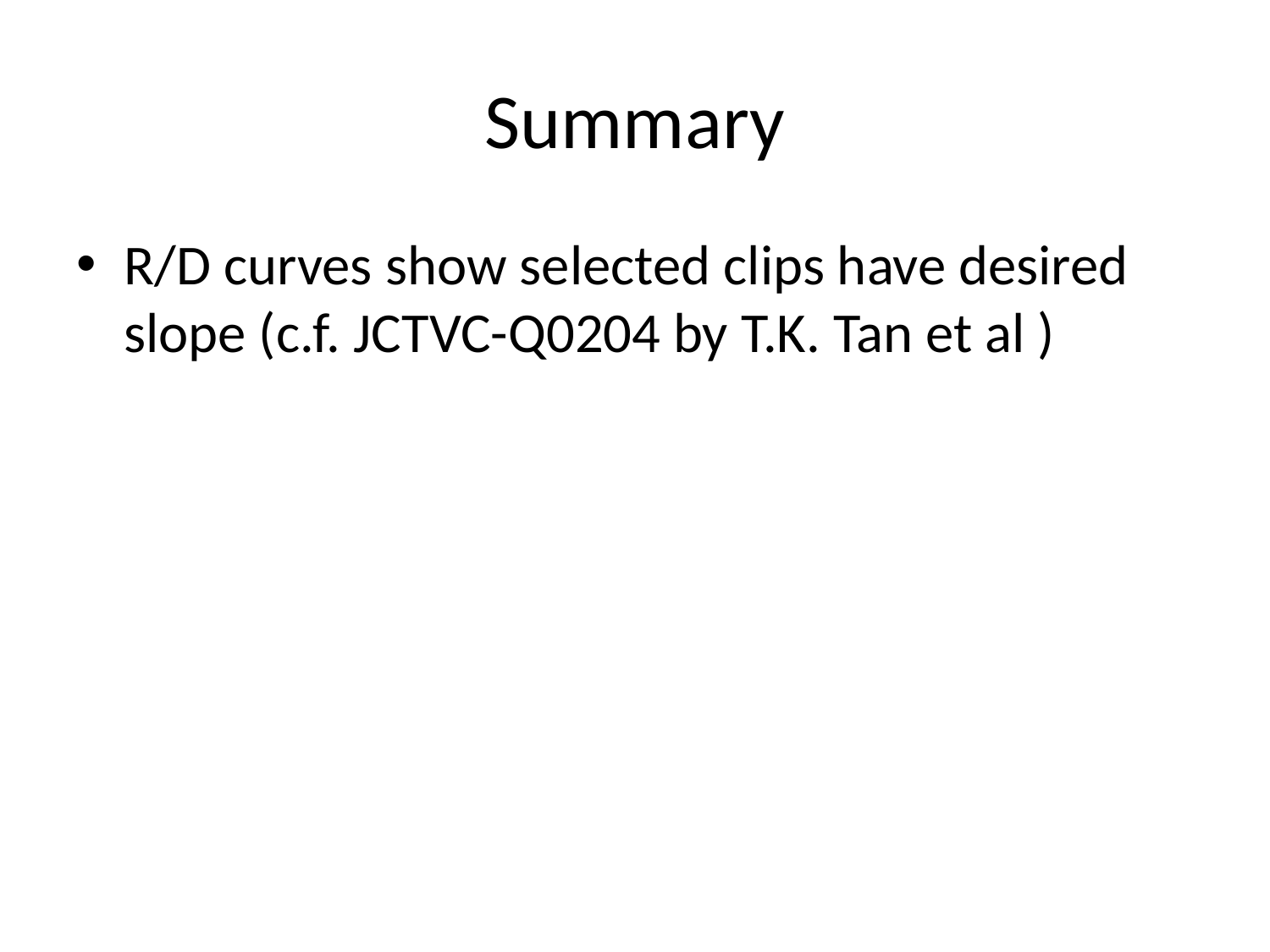

# Summary
R/D curves show selected clips have desired slope (c.f. JCTVC-Q0204 by T.K. Tan et al )